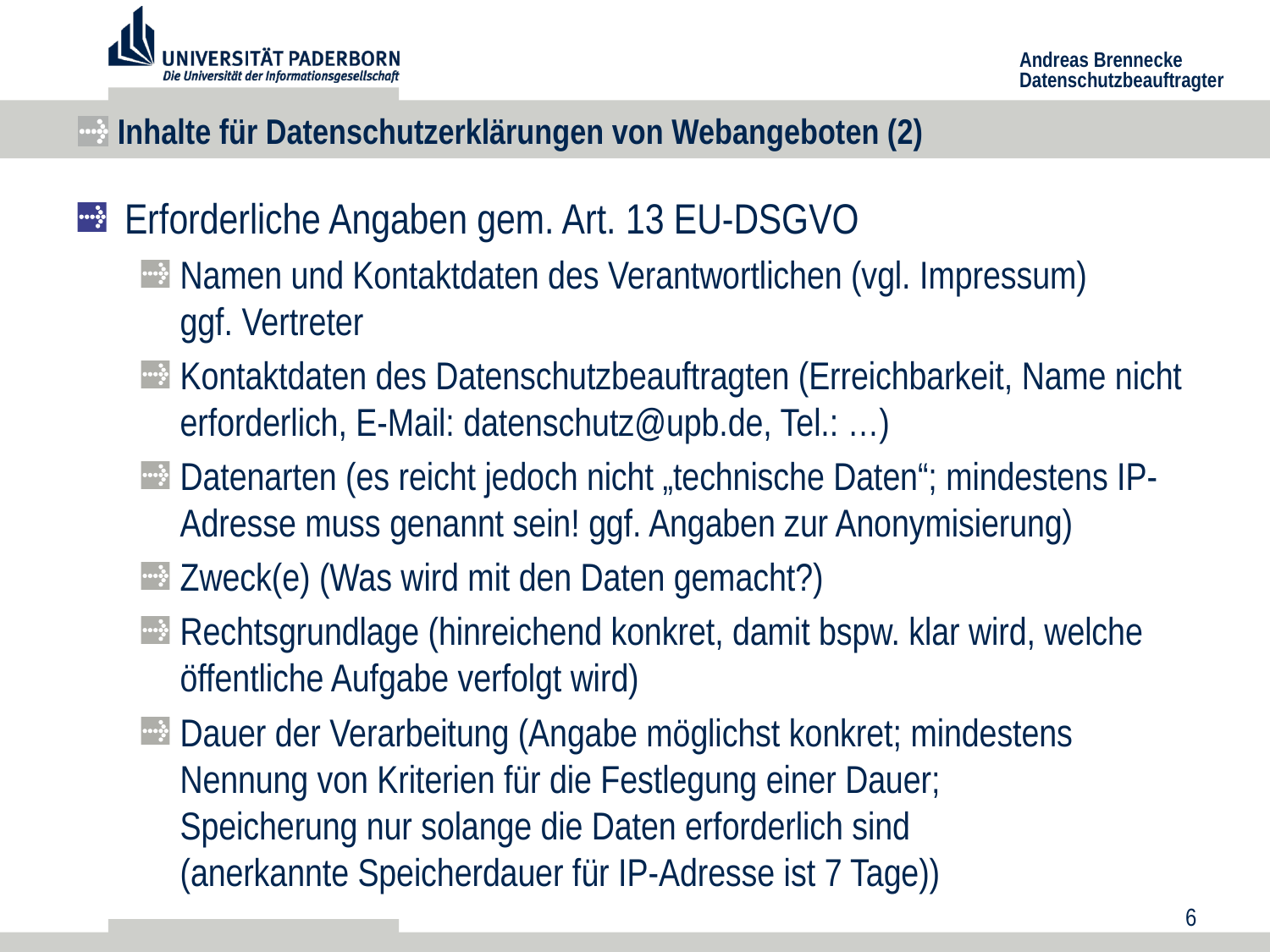

# Inhalte für Datenschutzerklärungen von Webangeboten (2)
Erforderliche Angaben gem. Art. 13 EU-DSGVO
Namen und Kontaktdaten des Verantwortlichen (vgl. Impressum)
ggf. Vertreter
Kontaktdaten des Datenschutzbeauftragten (Erreichbarkeit, Name nicht erforderlich, E-Mail: datenschutz@upb.de, Tel.: …)
Datenarten (es reicht jedoch nicht „technische Daten“; mindestens IP-Adresse muss genannt sein! ggf. Angaben zur Anonymisierung)
Zweck(e) (Was wird mit den Daten gemacht?)
Rechtsgrundlage (hinreichend konkret, damit bspw. klar wird, welche öffentliche Aufgabe verfolgt wird)
Dauer der Verarbeitung (Angabe möglichst konkret; mindestens Nennung von Kriterien für die Festlegung einer Dauer;
Speicherung nur solange die Daten erforderlich sind
(anerkannte Speicherdauer für IP-Adresse ist 7 Tage))
6